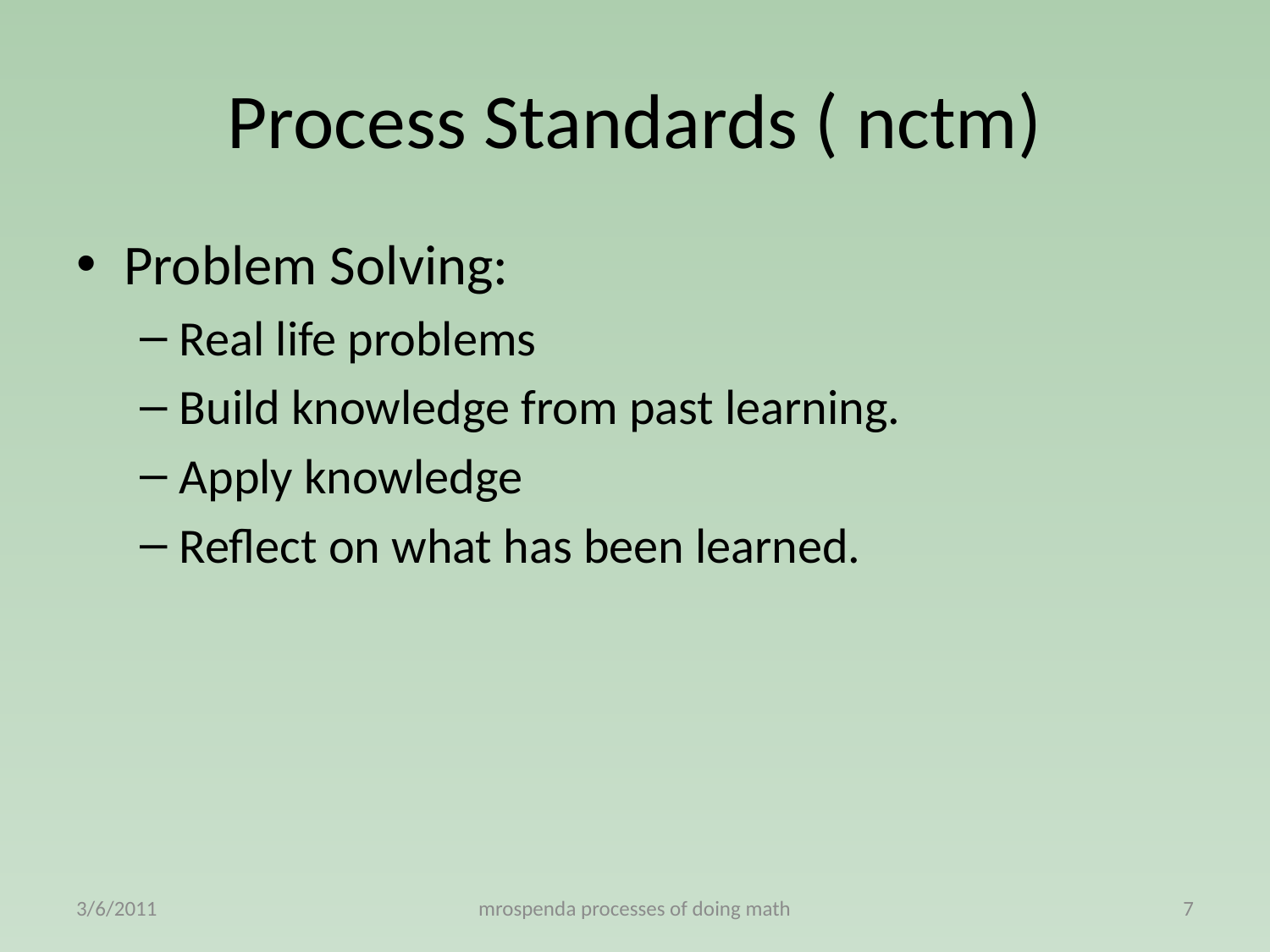

# Process Standards ( nctm)
Problem Solving:
Real life problems
Build knowledge from past learning.
Apply knowledge
Reflect on what has been learned.
3/6/2011
mrospenda processes of doing math
7